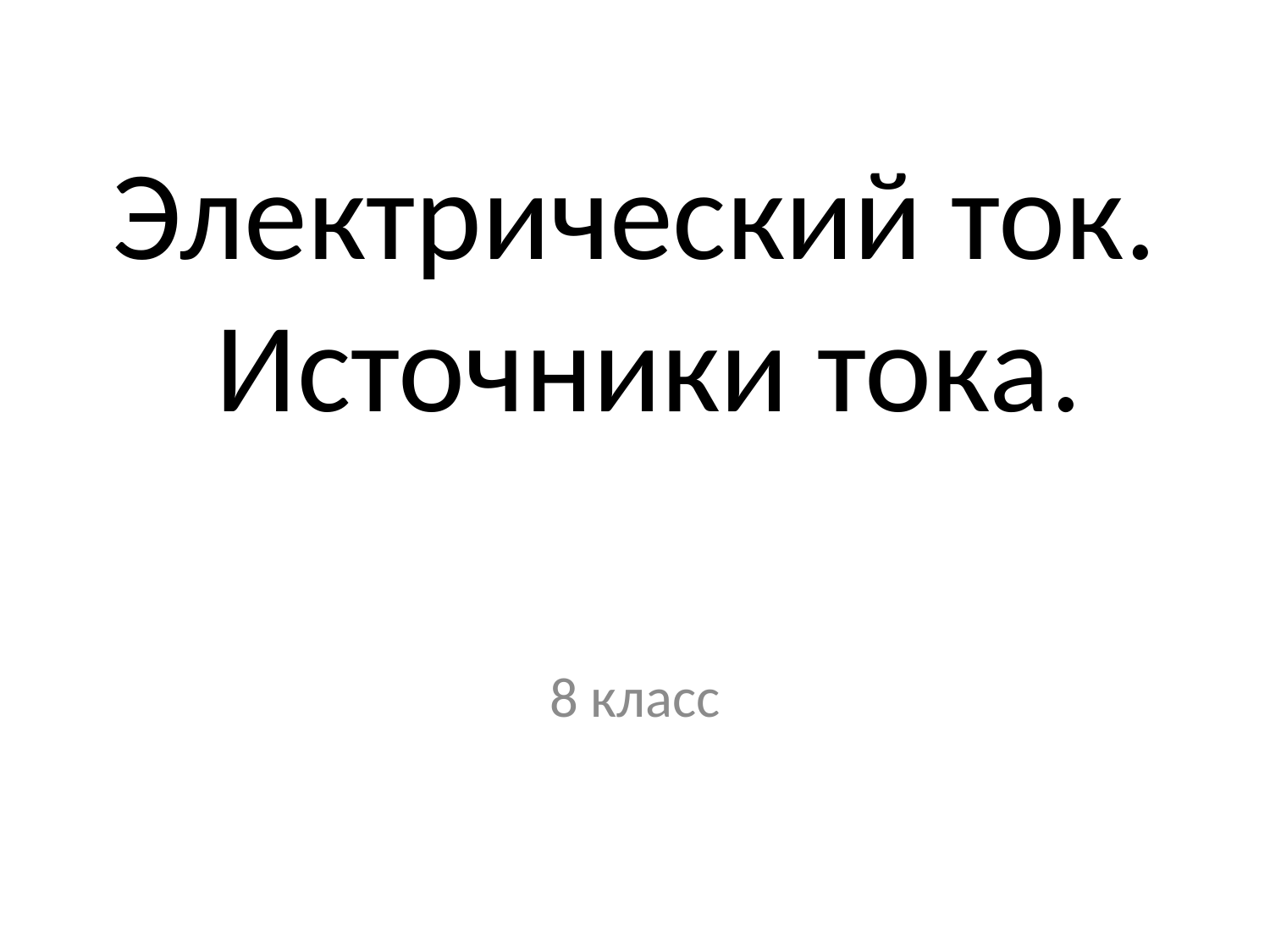

# Электрический ток. Источники тока.
8 класс